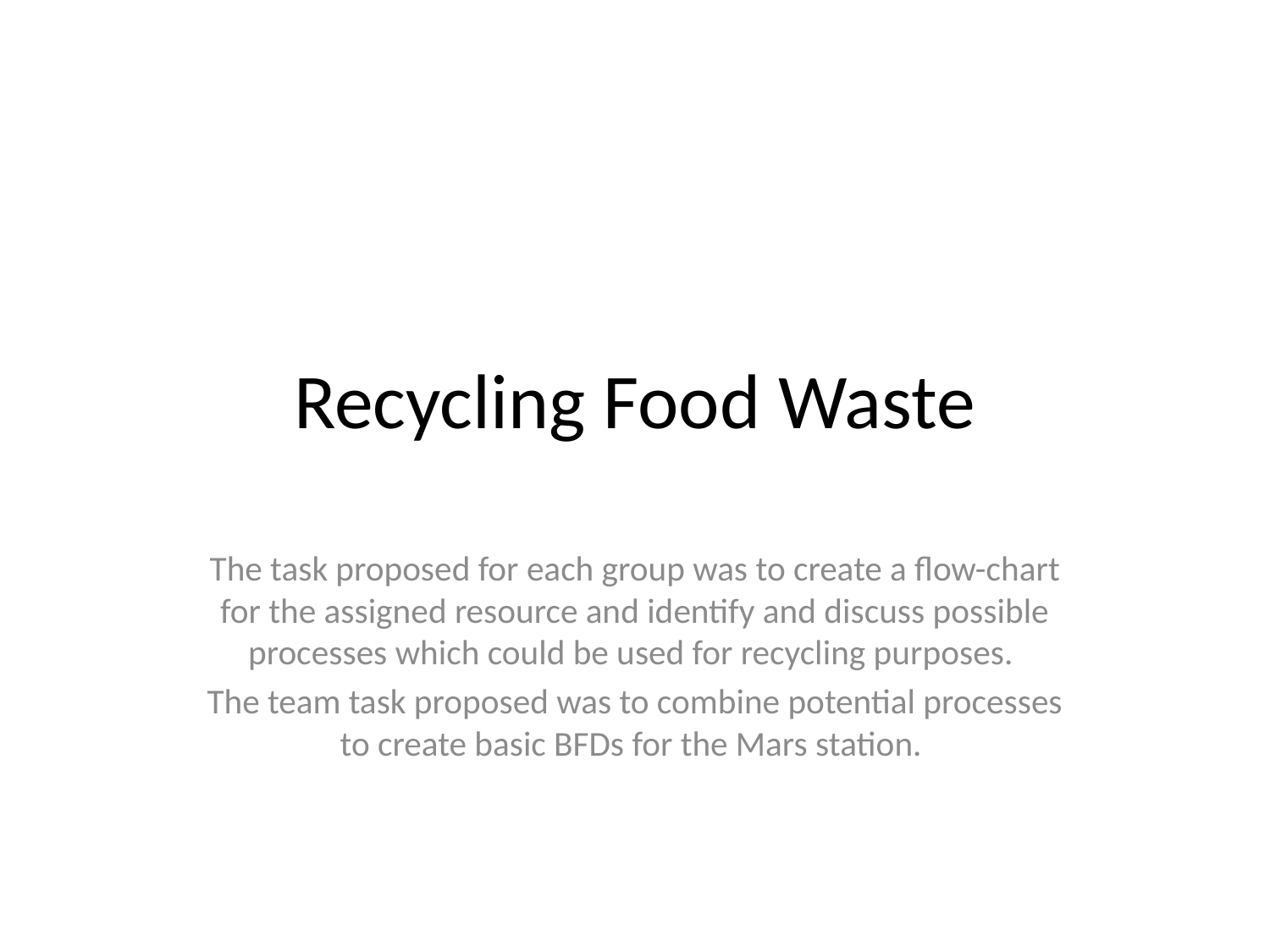

# Recycling Food Waste
The task proposed for each group was to create a flow-chart for the assigned resource and identify and discuss possible processes which could be used for recycling purposes.
The team task proposed was to combine potential processes to create basic BFDs for the Mars station.